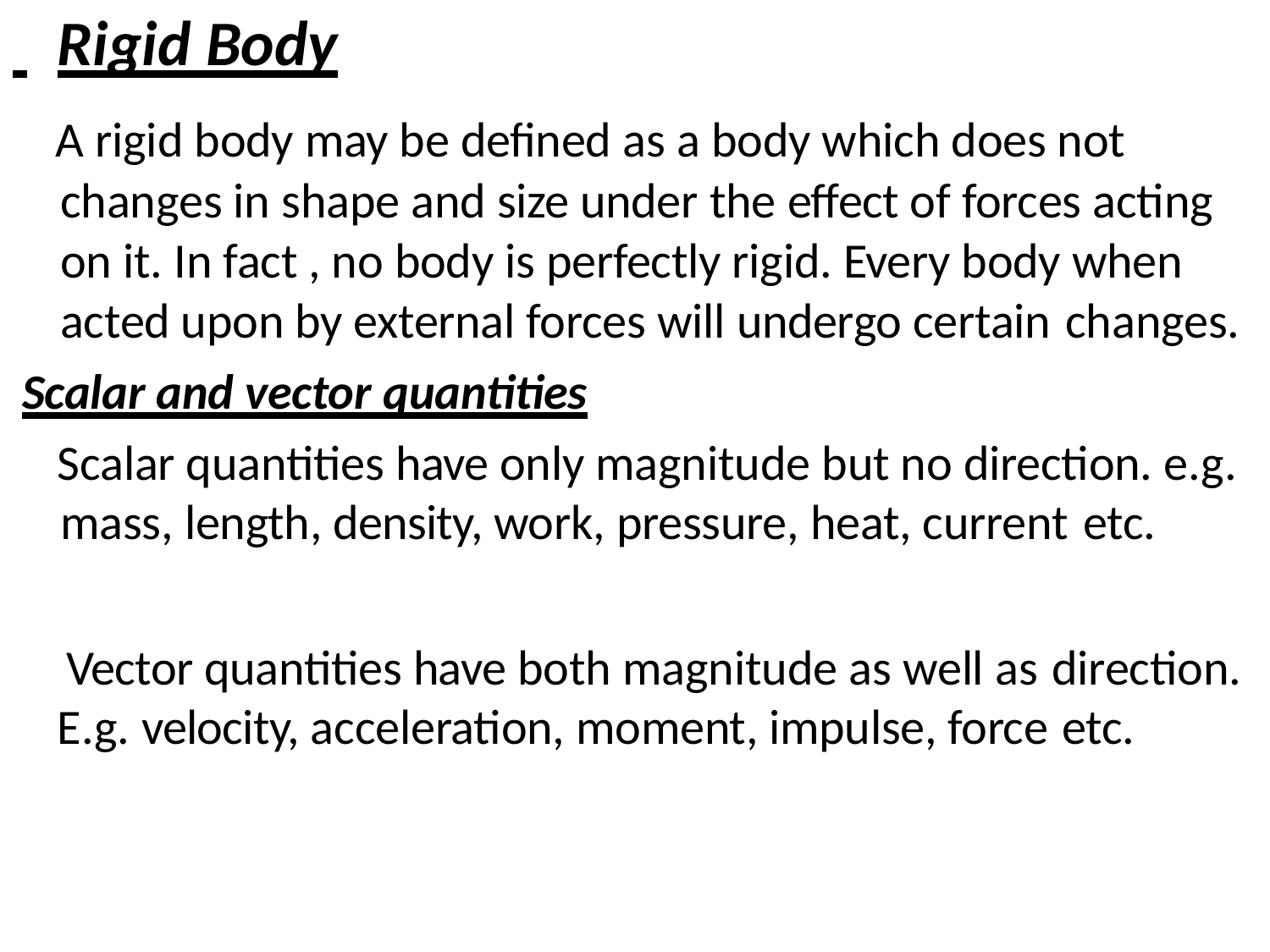

# Rigid Body
A rigid body may be defined as a body which does not  changes in shape and size under the effect of forces acting  on it. In fact , no body is perfectly rigid. Every body when  acted upon by external forces will undergo certain changes.
Scalar and vector quantities
Scalar quantities have only magnitude but no direction. e.g.  mass, length, density, work, pressure, heat, current etc.

Vector quantities have both magnitude as well as direction.
E.g. velocity, acceleration, moment, impulse, force etc.